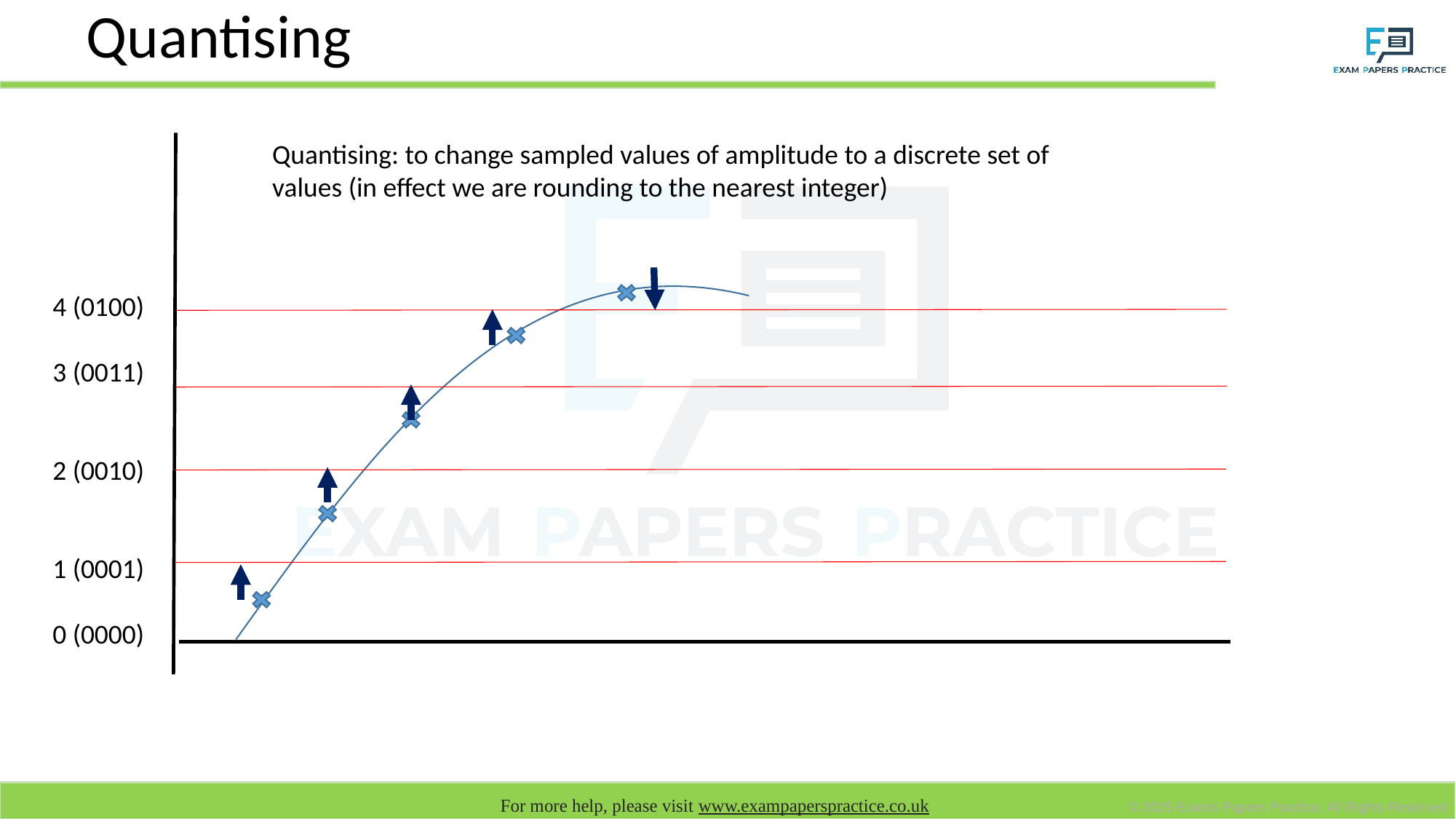

# Quantising
Quantising: to change sampled values of amplitude to a discrete set of values (in effect we are rounding to the nearest integer)

4 (0100)

3 (0011)

2 (0010)

1 (0001)

0 (0000)